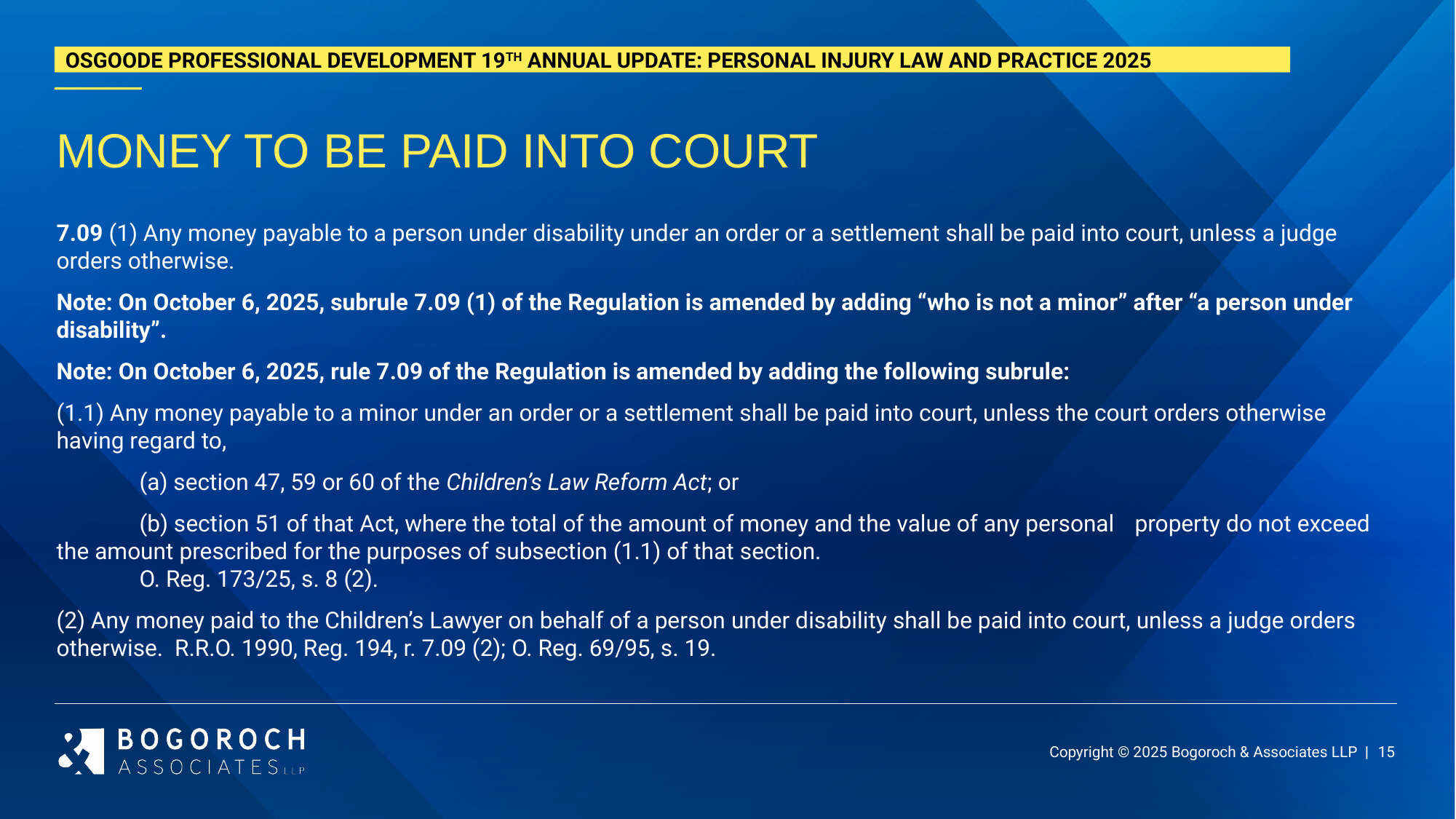

# MONEY TO BE PAID INTO COURT
7.09 (1) Any money payable to a person under disability under an order or a settlement shall be paid into court, unless a judge orders otherwise.
Note: On October 6, 2025, subrule 7.09 (1) of the Regulation is amended by adding “who is not a minor” after “a person under disability”.
Note: On October 6, 2025, rule 7.09 of the Regulation is amended by adding the following subrule:
(1.1) Any money payable to a minor under an order or a settlement shall be paid into court, unless the court orders otherwise having regard to,
	(a) section 47, 59 or 60 of the Children’s Law Reform Act; or
	(b) section 51 of that Act, where the total of the amount of money and the value of any personal 	property do not exceed the amount prescribed for the purposes of subsection (1.1) of that section. 
	O. Reg. 173/25, s. 8 (2).
(2) Any money paid to the Children’s Lawyer on behalf of a person under disability shall be paid into court, unless a judge orders otherwise.  R.R.O. 1990, Reg. 194, r. 7.09 (2); O. Reg. 69/95, s. 19.